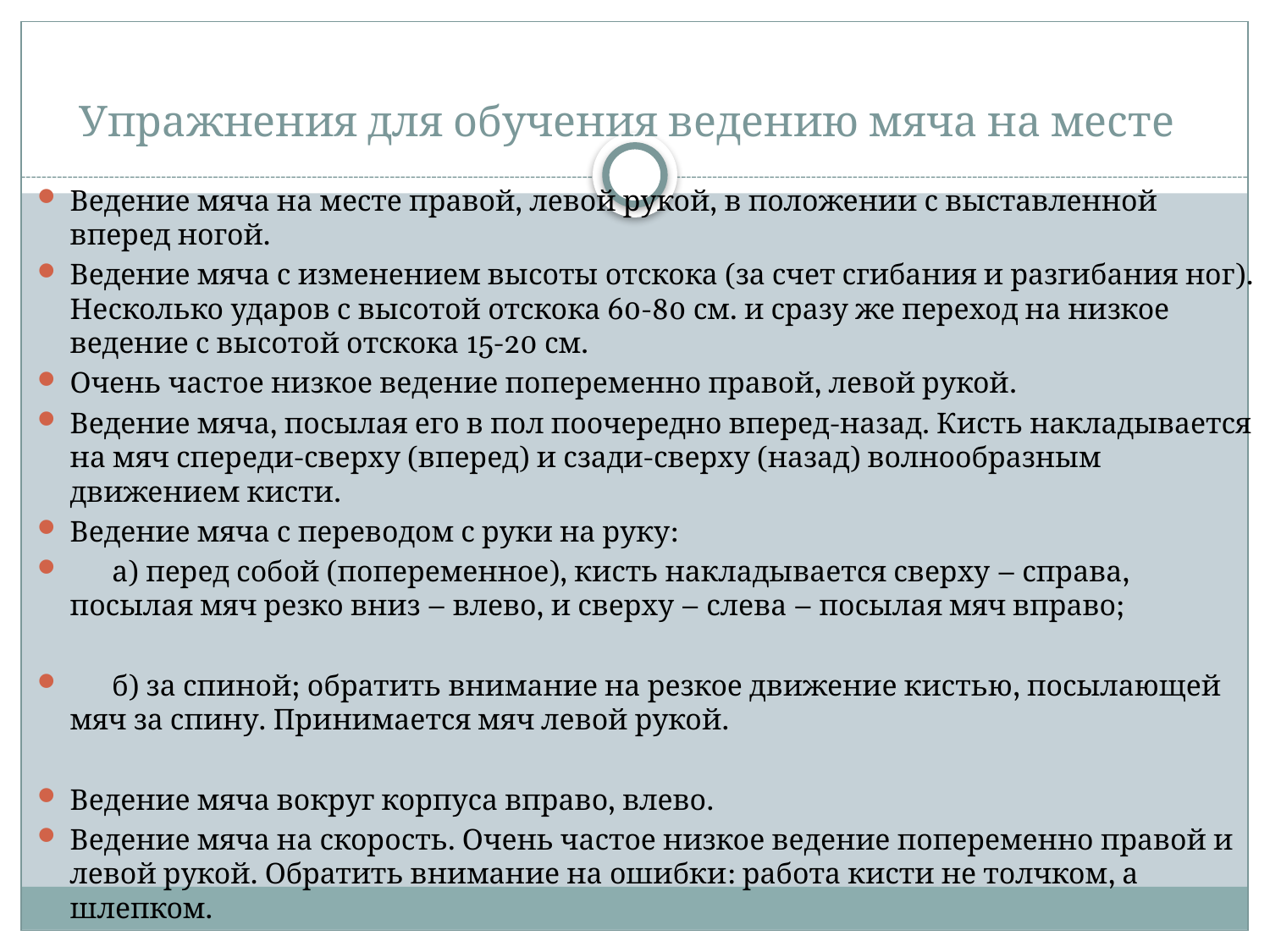

# Упражнения для обучения ведению мяча на месте
Ведение мяча на месте правой, левой рукой, в положении с выставленной вперед ногой.
Ведение мяча с изменением высоты отскока (за счет сгибания и разгибания ног). Несколько ударов с высотой отскока 60-80 см. и сразу же переход на низкое ведение с высотой отскока 15-20 см.
Очень частое низкое ведение попеременно правой, левой рукой.
Ведение мяча, посылая его в пол поочередно вперед-назад. Кисть накладывается на мяч спереди-сверху (вперед) и сзади-сверху (назад) волнообразным движением кисти.
Ведение мяча с переводом с руки на руку:
      а) перед собой (попеременное), кисть накладывается сверху – справа, посылая мяч резко вниз – влево, и сверху – слева – посылая мяч вправо;

      б) за спиной; обратить внимание на резкое движение кистью, посылающей мяч за спину. Принимается мяч левой рукой.

Ведение мяча вокруг корпуса вправо, влево.
Ведение мяча на скорость. Очень частое низкое ведение попеременно правой и левой рукой. Обратить внимание на ошибки: работа кисти не толчком, а шлепком.